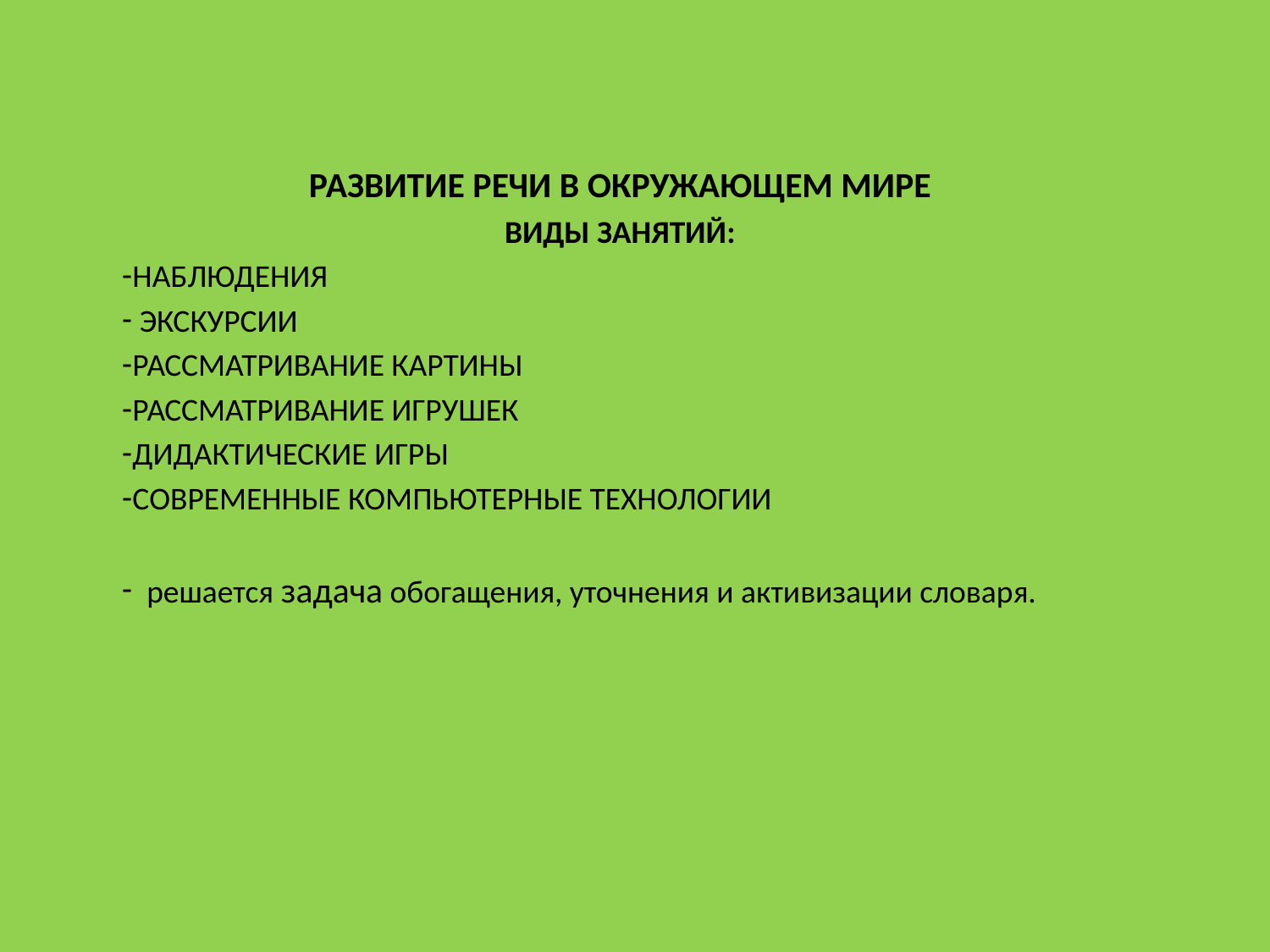

РАЗВИТИЕ РЕЧИ В ОКРУЖАЮЩЕМ МИРЕ
ВИДЫ ЗАНЯТИЙ:
НАБЛЮДЕНИЯ
 ЭКСКУРСИИ
РАССМАТРИВАНИЕ КАРТИНЫ
РАССМАТРИВАНИЕ ИГРУШЕК
ДИДАКТИЧЕСКИЕ ИГРЫ
СОВРЕМЕННЫЕ КОМПЬЮТЕРНЫЕ ТЕХНОЛОГИИ

  решается задача обогащения, уточнения и активизации словаря.